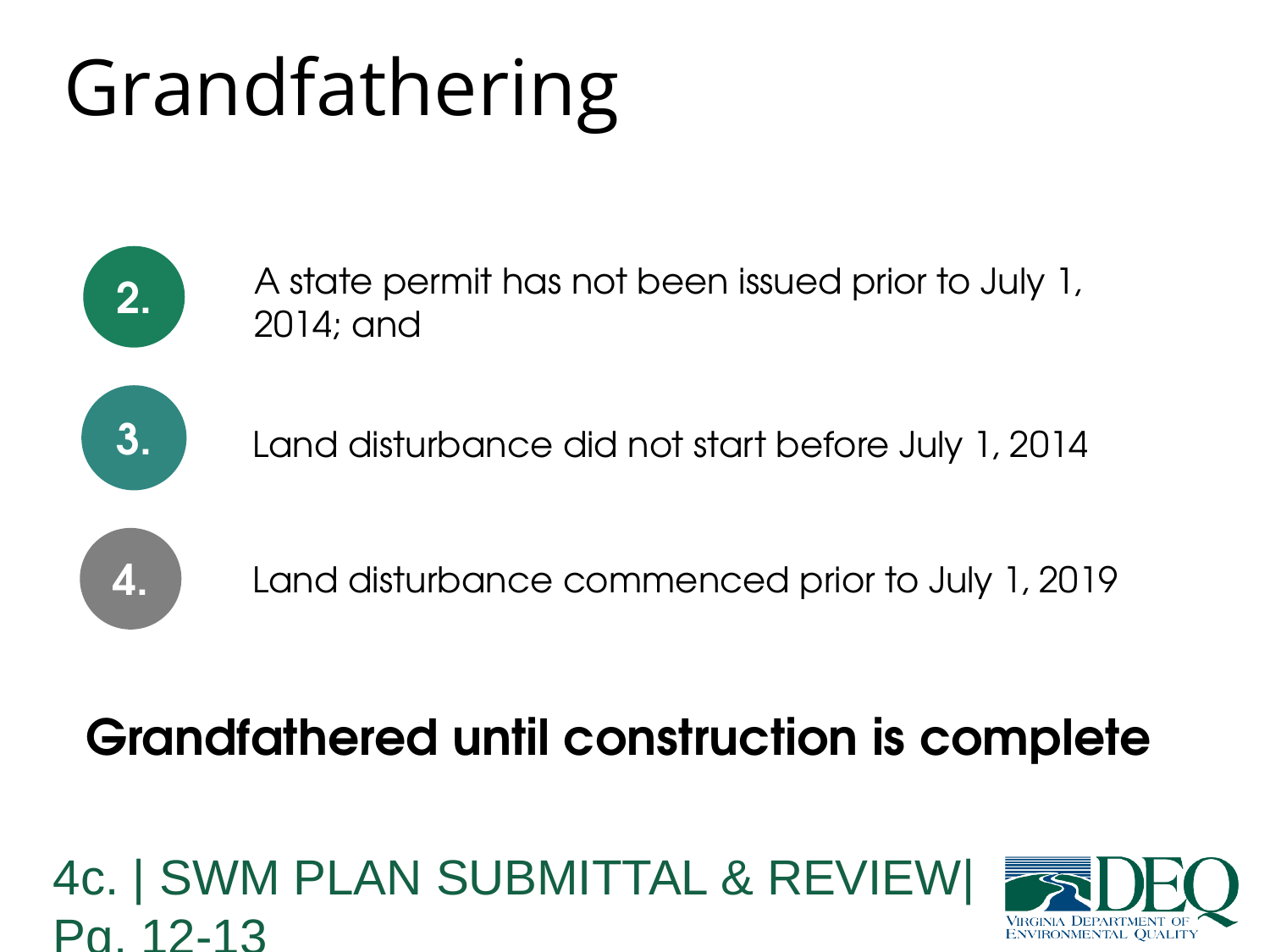

# Grandfathering
2.
A state permit has not been issued prior to July 1, 2014; and
3.
Land disturbance did not start before July 1, 2014
4.
Land disturbance commenced prior to July 1, 2019
Grandfathered until construction is complete
4c. | SWM PLAN SUBMITTAL & REVIEW| Pg. 12-13